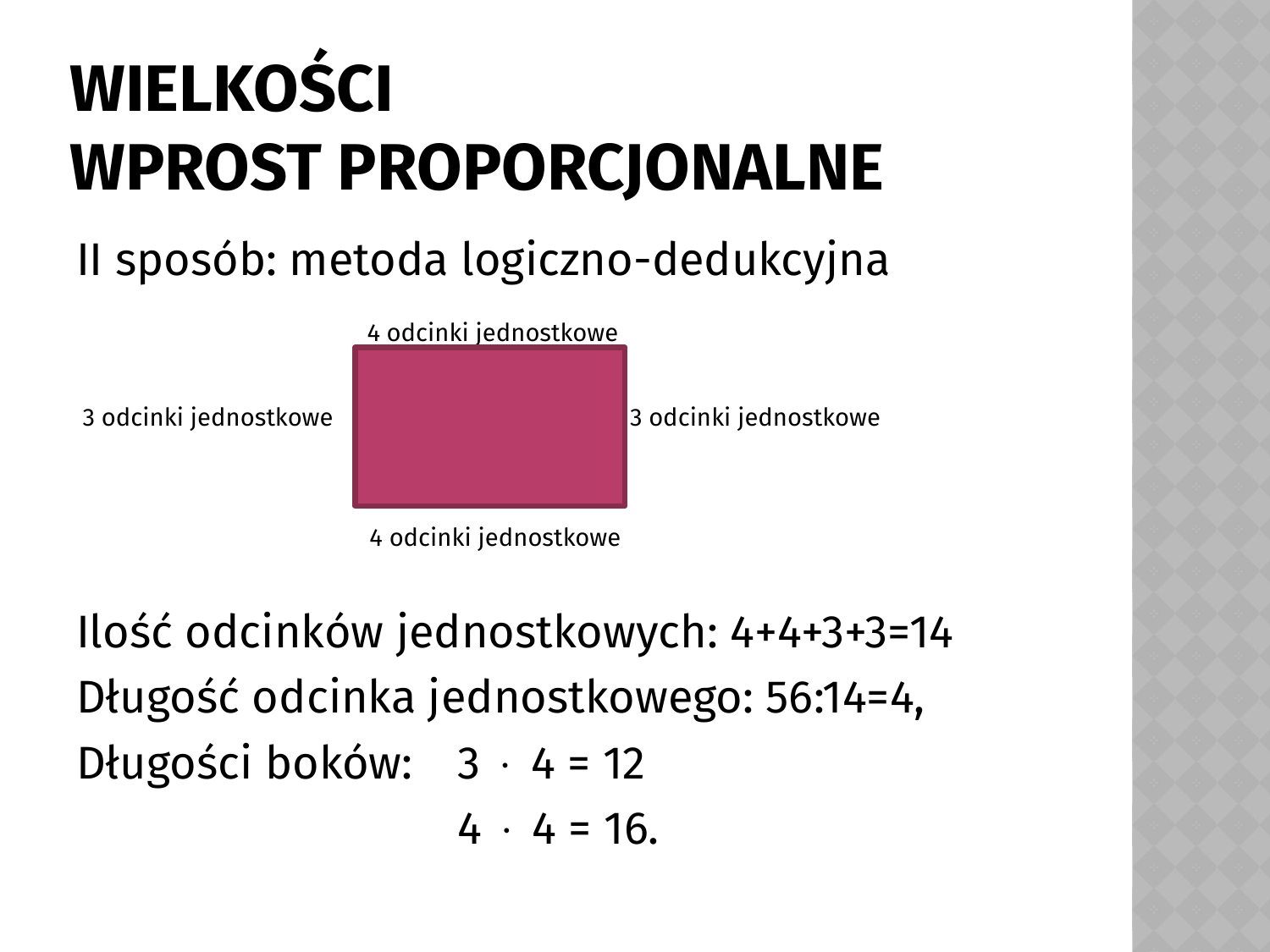

# Wielkości wprost proporcjonalne
II sposób: metoda logiczno-dedukcyjna
		   4 odcinki jednostkowe

 3 odcinki jednostkowe		       3 odcinki jednostkowe

		      4 odcinki jednostkowe

Ilość odcinków jednostkowych: 4+4+3+3=14
Długość odcinka jednostkowego: 56:14=4,
Długości boków: 	3 ⋅ 4 = 12
			4 ⋅ 4 = 16.